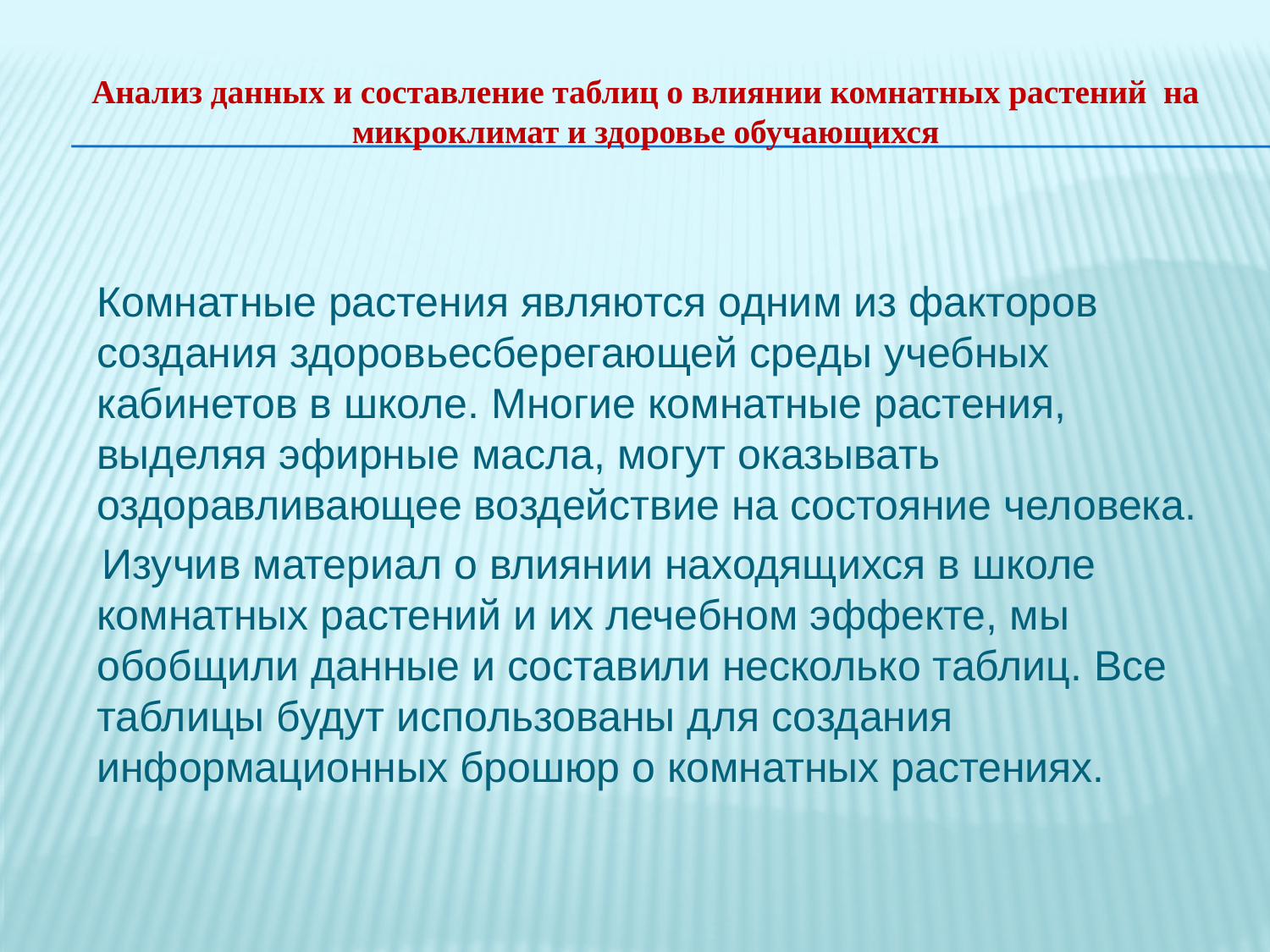

# Анализ данных и составление таблиц о влиянии комнатных растений  на микроклимат и здоровье обучающихся

	Комнатные растения являются одним из факторов создания здоровьесберегающей среды учебных кабинетов в школе. Многие комнатные растения, выделяя эфирные масла, могут оказывать оздоравливающее воздействие на состояние человека.
    Изучив материал о влиянии находящихся в школе комнатных растений и их лечебном эффекте, мы обобщили данные и составили несколько таблиц. Все таблицы будут использованы для создания информационных брошюр о комнатных растениях.